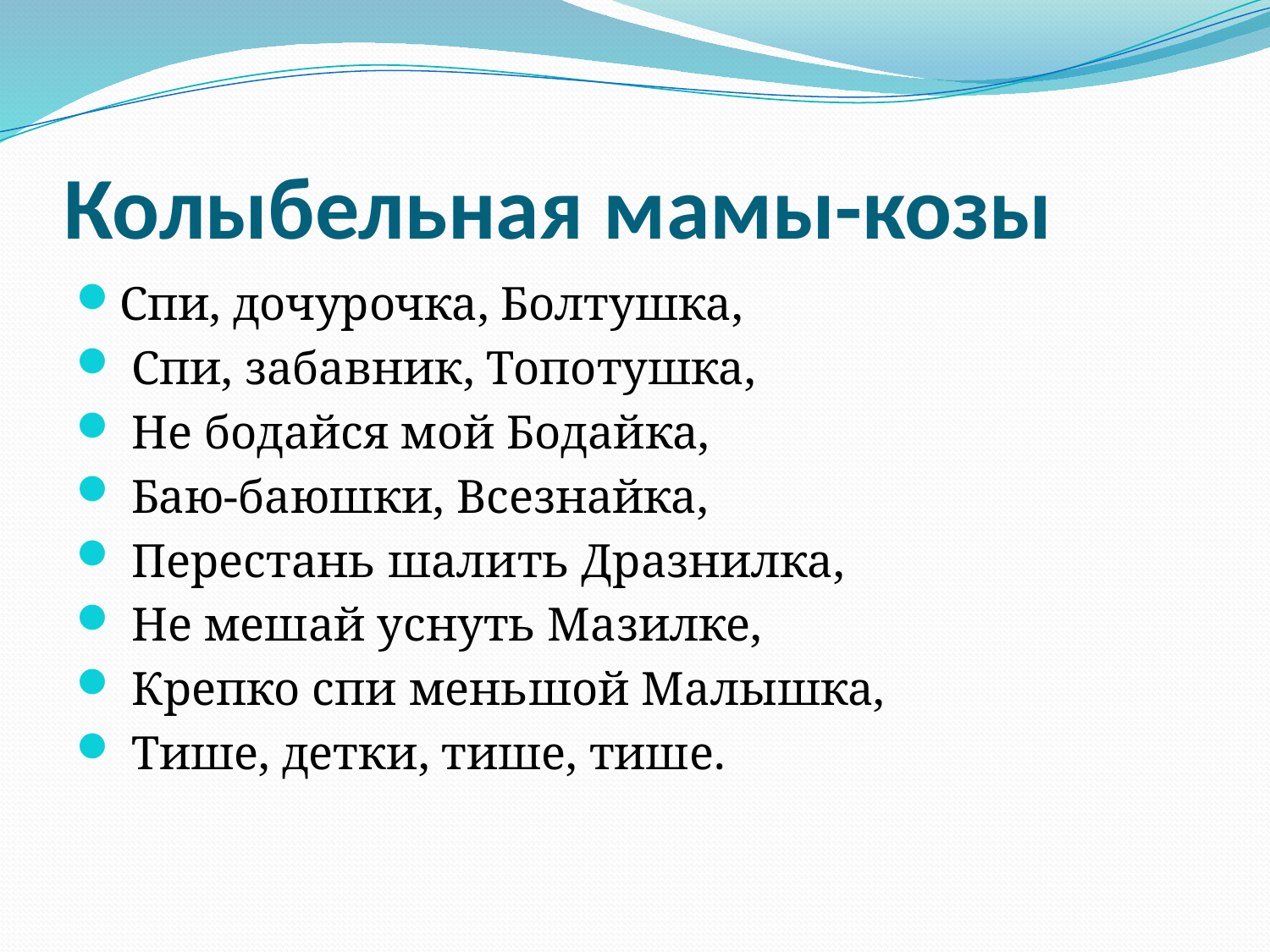

# Колыбельная мамы-козы
Спи, дочурочка, Болтушка,
 Спи, забавник, Топотушка,
 Не бодайся мой Бодайка,
 Баю-баюшки, Всезнайка,
 Перестань шалить Дразнилка,
 Не мешай уснуть Мазилке,
 Крепко спи меньшой Малышка,
 Тише, детки, тише, тише.